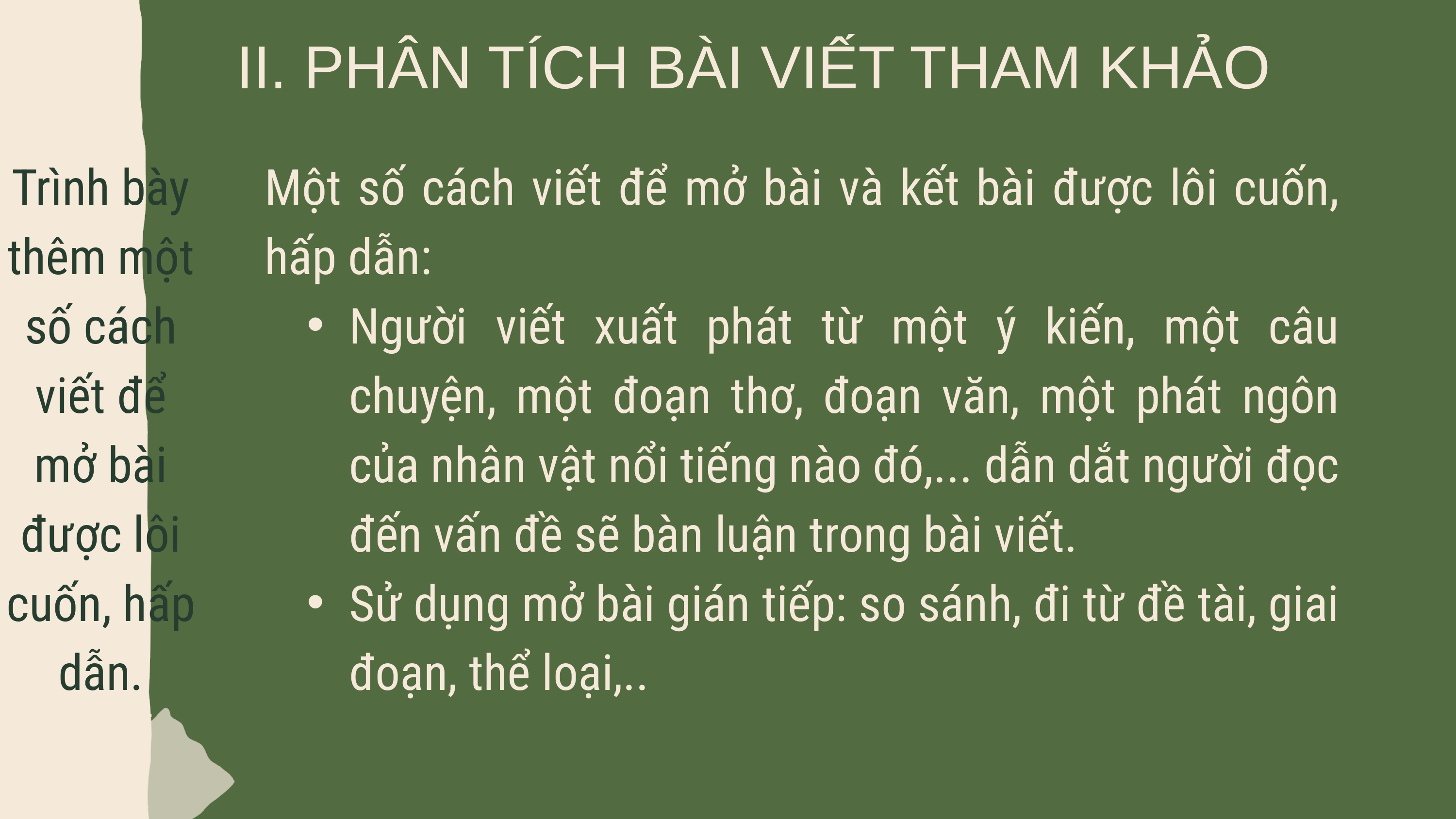

II. PHÂN TÍCH BÀI VIẾT THAM KHẢO
Trình bày thêm một số cách viết để mở bài được lôi cuốn, hấp dẫn.
Một số cách viết để mở bài và kết bài được lôi cuốn, hấp dẫn:
Người viết xuất phát từ một ý kiến, một câu chuyện, một đoạn thơ, đoạn văn, một phát ngôn của nhân vật nổi tiếng nào đó,... dẫn dắt người đọc đến vấn đề sẽ bàn luận trong bài viết.
Sử dụng mở bài gián tiếp: so sánh, đi từ đề tài, giai đoạn, thể loại,..